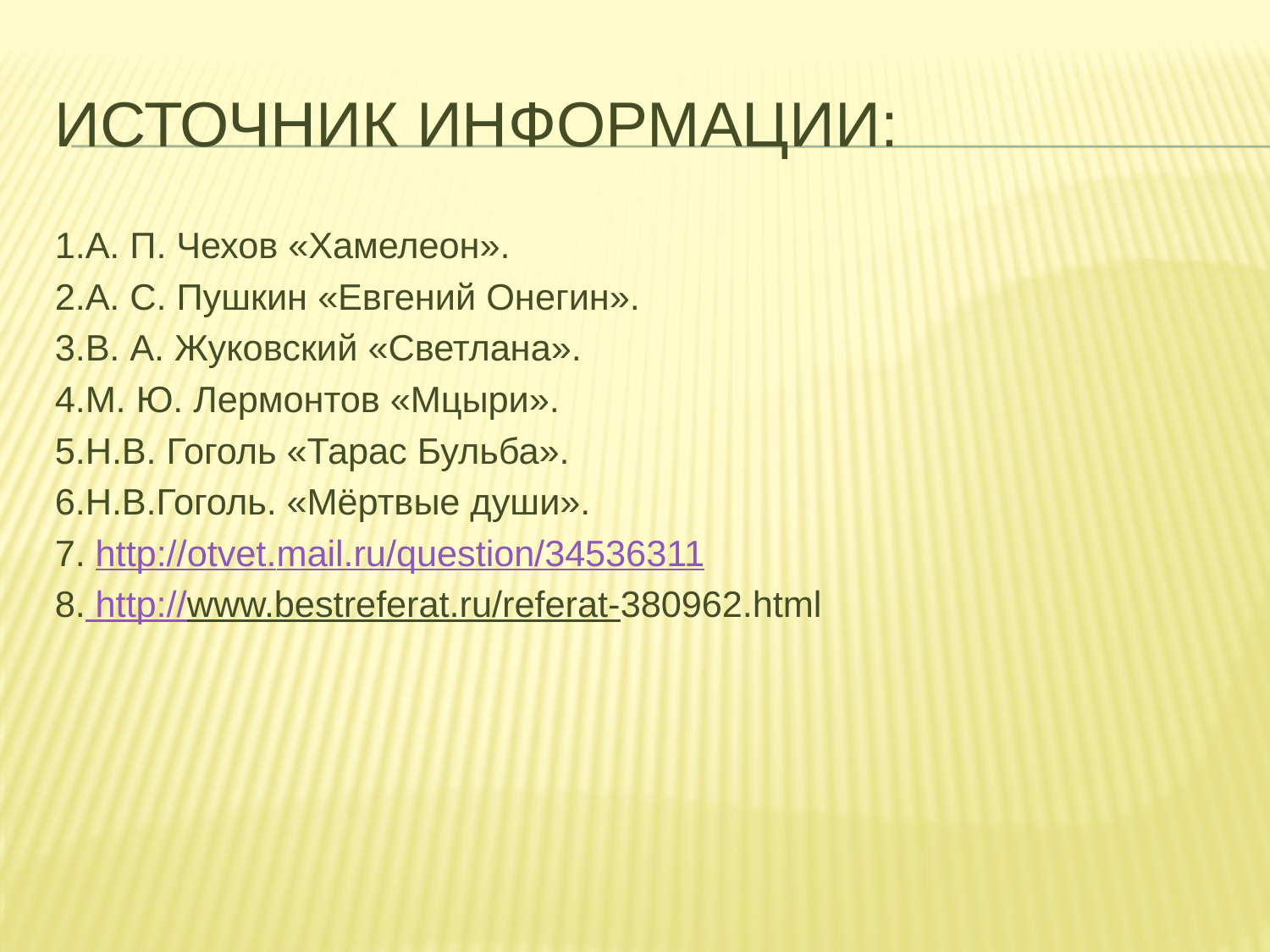

# Источник информации:
1.А. П. Чехов «Хамелеон».
2.А. С. Пушкин «Евгений Онегин».
3.В. А. Жуковский «Светлана».
4.М. Ю. Лермонтов «Мцыри».
5.Н.В. Гоголь «Тарас Бульба».
6.Н.В.Гоголь. «Мёртвые души».
7. http://otvet.mail.ru/question/34536311
8. http://www.bestreferat.ru/referat-380962.html